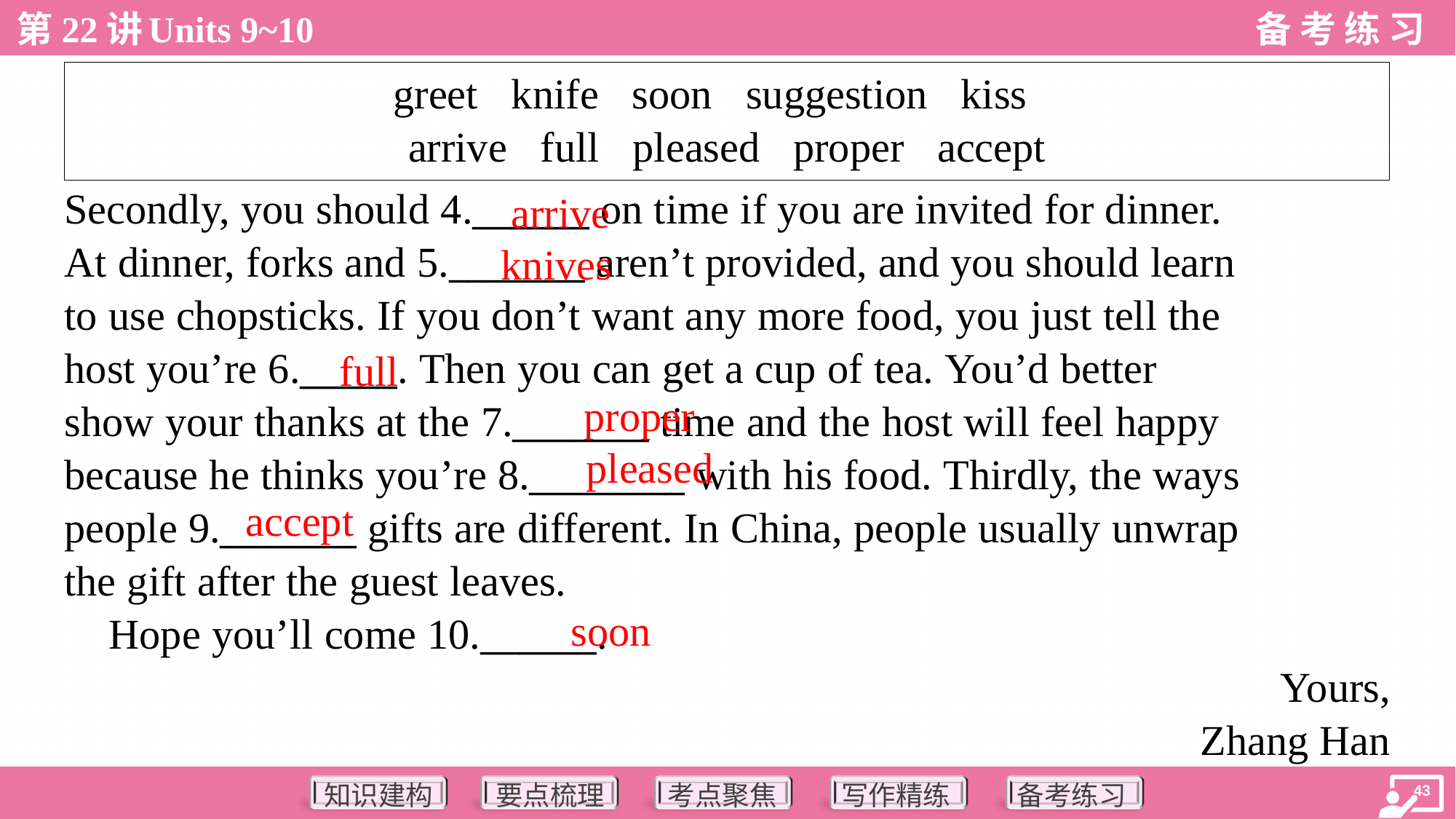

| greet knife soon suggestion kiss arrive full pleased proper accept |
| --- |

Secondly, you should 4.______ on time if you are invited for dinner.
At dinner, forks and 5._______ aren’t provided, and you should learn
to use chopsticks. If you don’t want any more food, you just tell the
host you’re 6._____. Then you can get a cup of tea. You’d better
show your thanks at the 7._______ time and the host will feel happy
because he thinks you’re 8.________ with his food. Thirdly, the ways
people 9._______ gifts are different. In China, people usually unwrap
the gift after the guest leaves.
    Hope you’ll come 10.______.
Yours,
Zhang Han
arrive
knives
full
proper
pleased
accept

soon